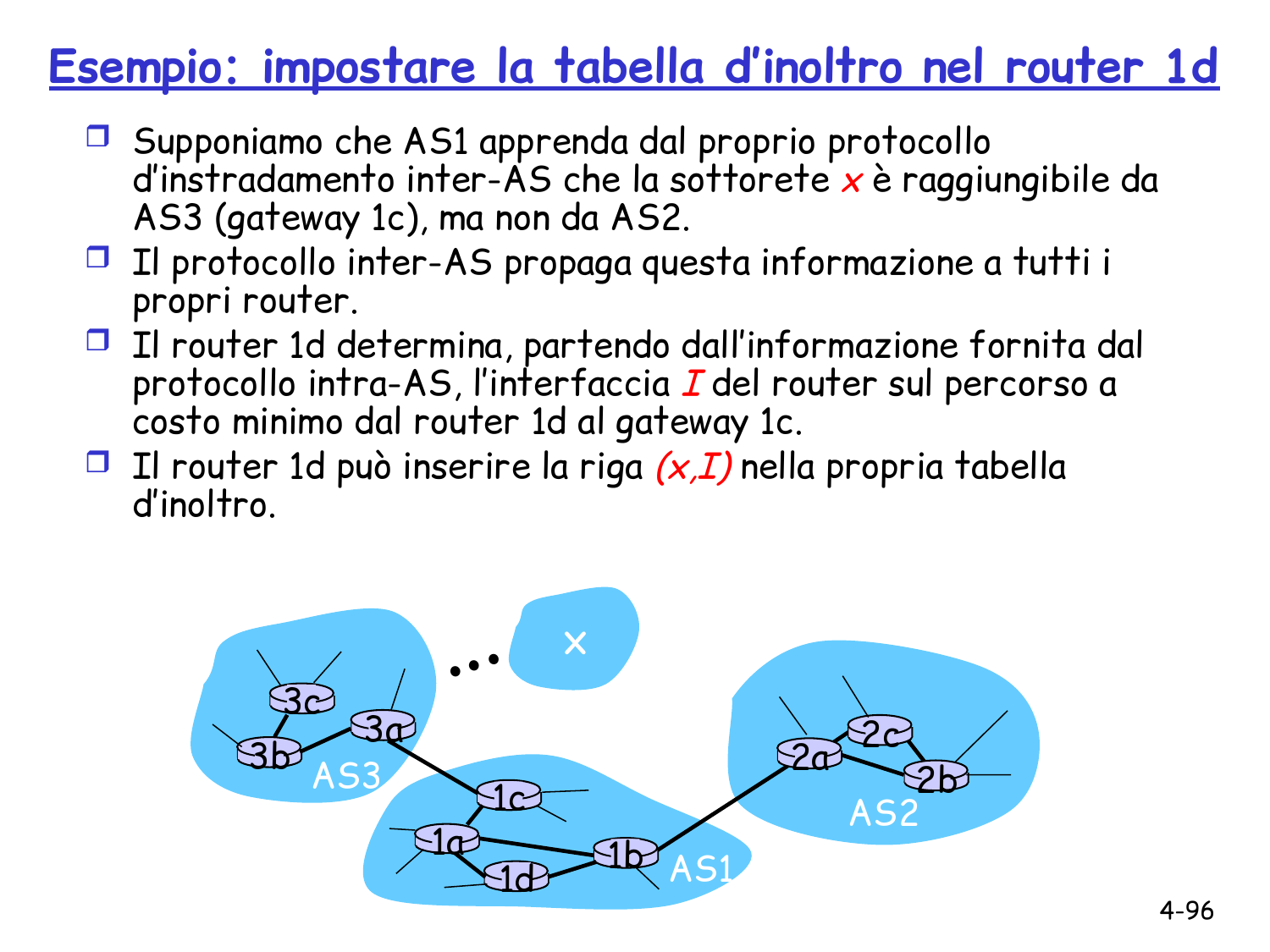

# Esempio: impostare la tabella d’inoltro nel router 1d
Supponiamo che AS1 apprenda dal proprio protocollo d’instradamento inter-AS che la sottorete x è raggiungibile da AS3 (gateway 1c), ma non da AS2.
Il protocollo inter-AS propaga questa informazione a tutti i propri router.
Il router 1d determina, partendo dall’informazione fornita dal protocollo intra-AS, l’interfaccia I del router sul percorso a costo minimo dal router 1d al gateway 1c.
Il router 1d può inserire la riga (x,I) nella propria tabella d’inoltro.
…

x

3c

3a
2c

3b

2a

AS3

2b

1c

AS2

1a

1b

AS1

1d

4-96